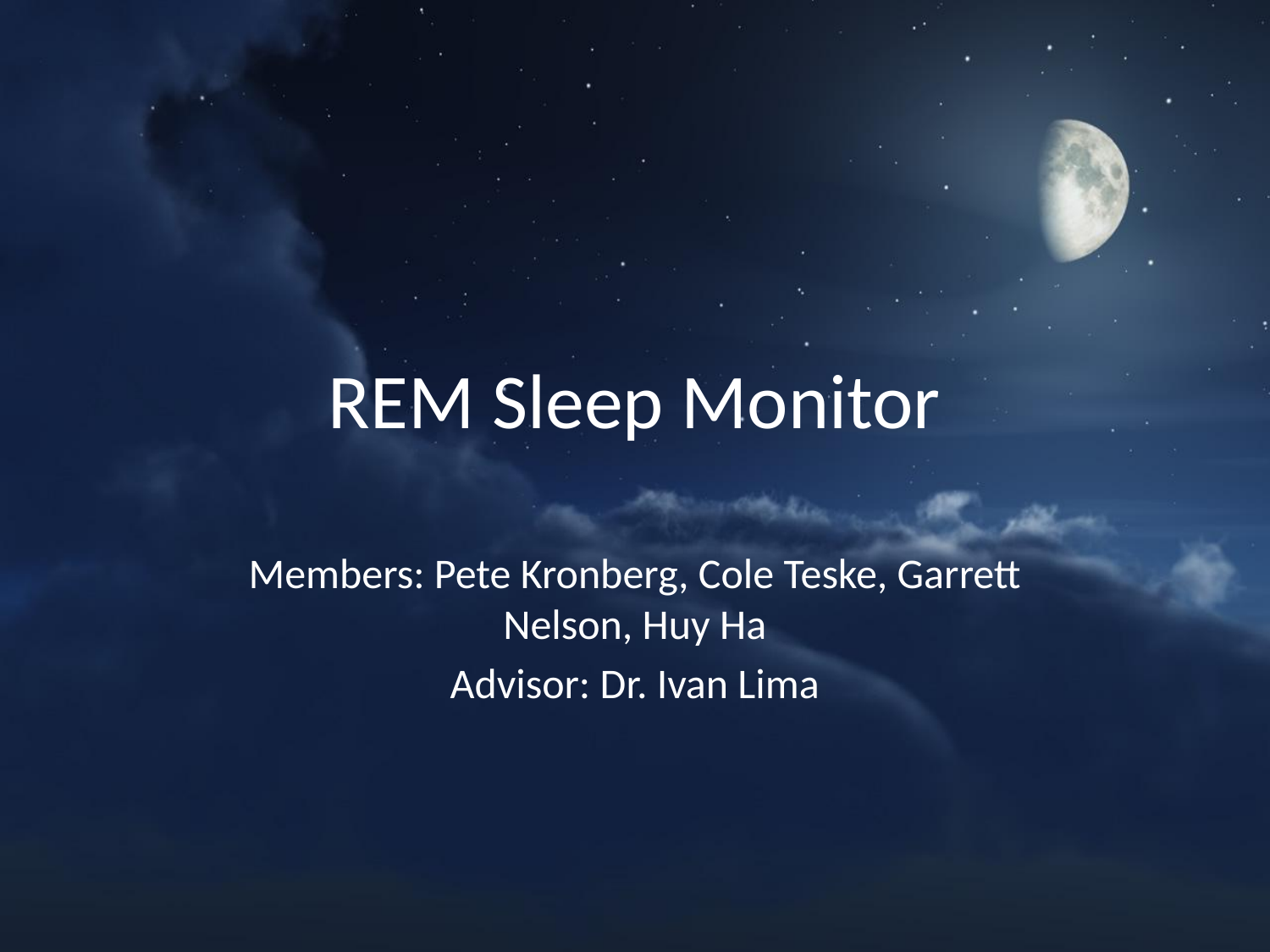

# REM Sleep Monitor
Members: Pete Kronberg, Cole Teske, Garrett Nelson, Huy Ha
Advisor: Dr. Ivan Lima